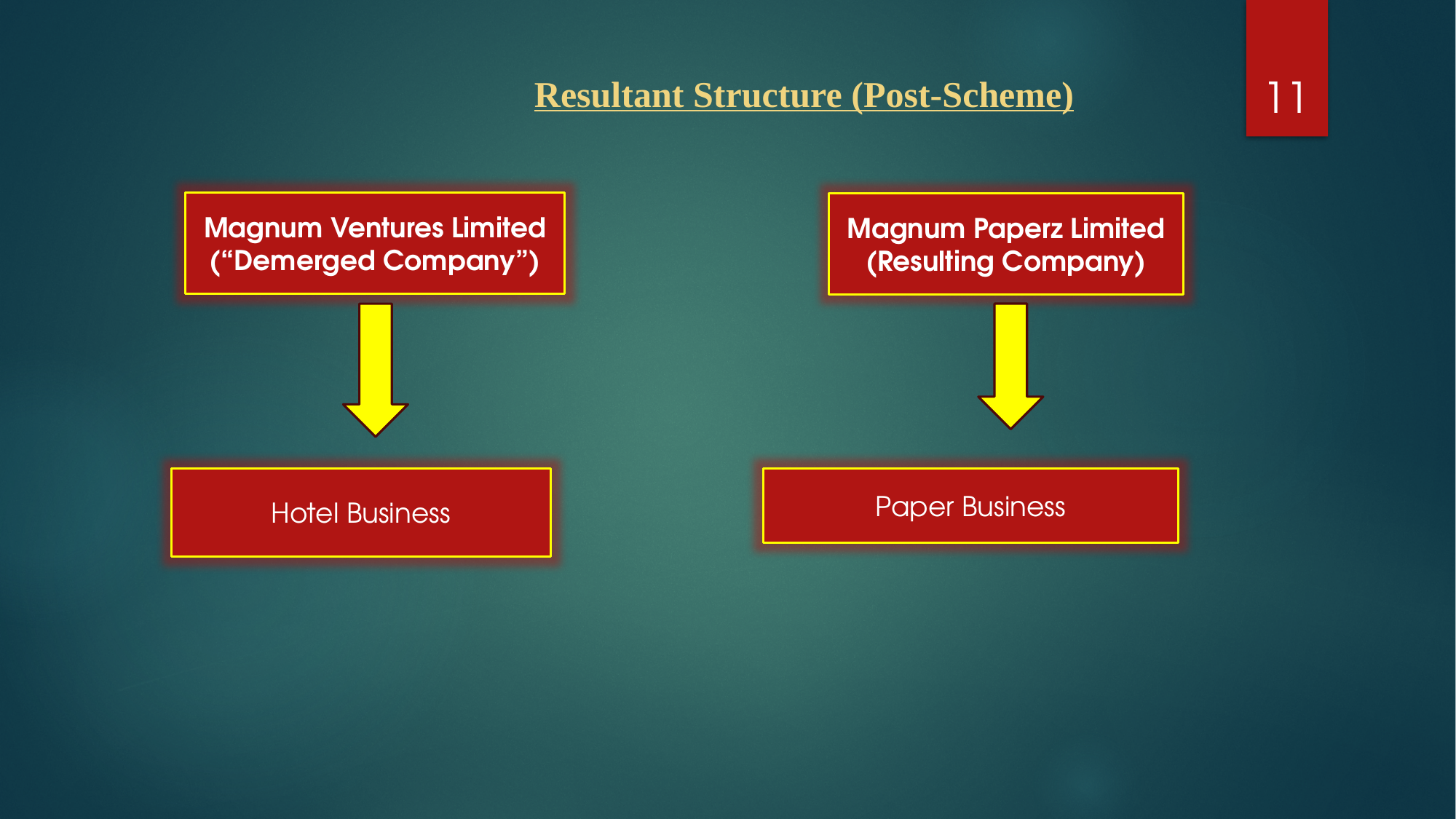

11
Resultant Structure (Post-Scheme)
Magnum Ventures Limited (“Demerged Company”)
Magnum Paperz Limited (Resulting Company)

Hotel Business
Paper Business